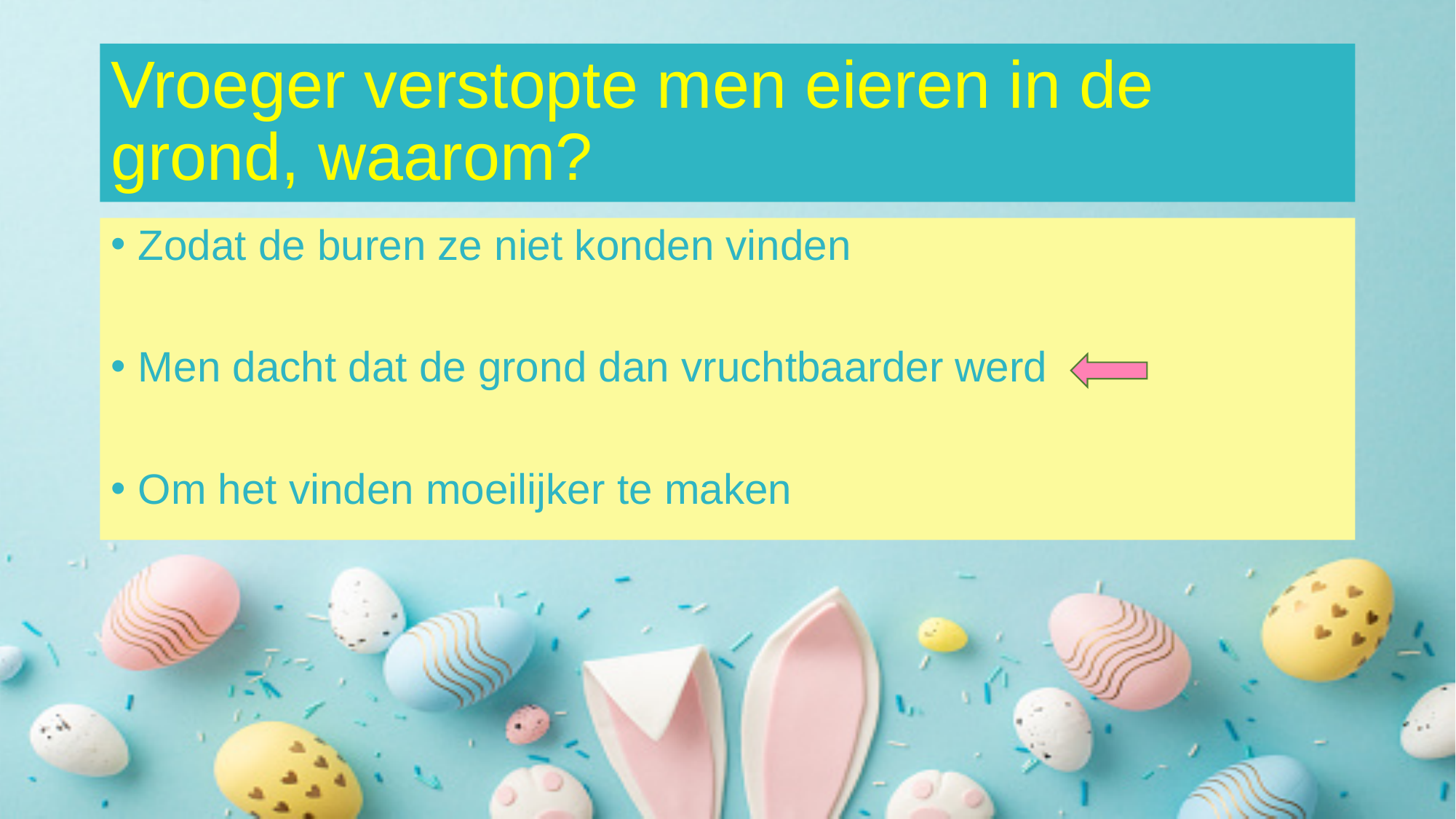

# Vroeger verstopte men eieren in de grond, waarom?
Zodat de buren ze niet konden vinden

Men dacht dat de grond dan vruchtbaarder werd

Om het vinden moeilijker te maken